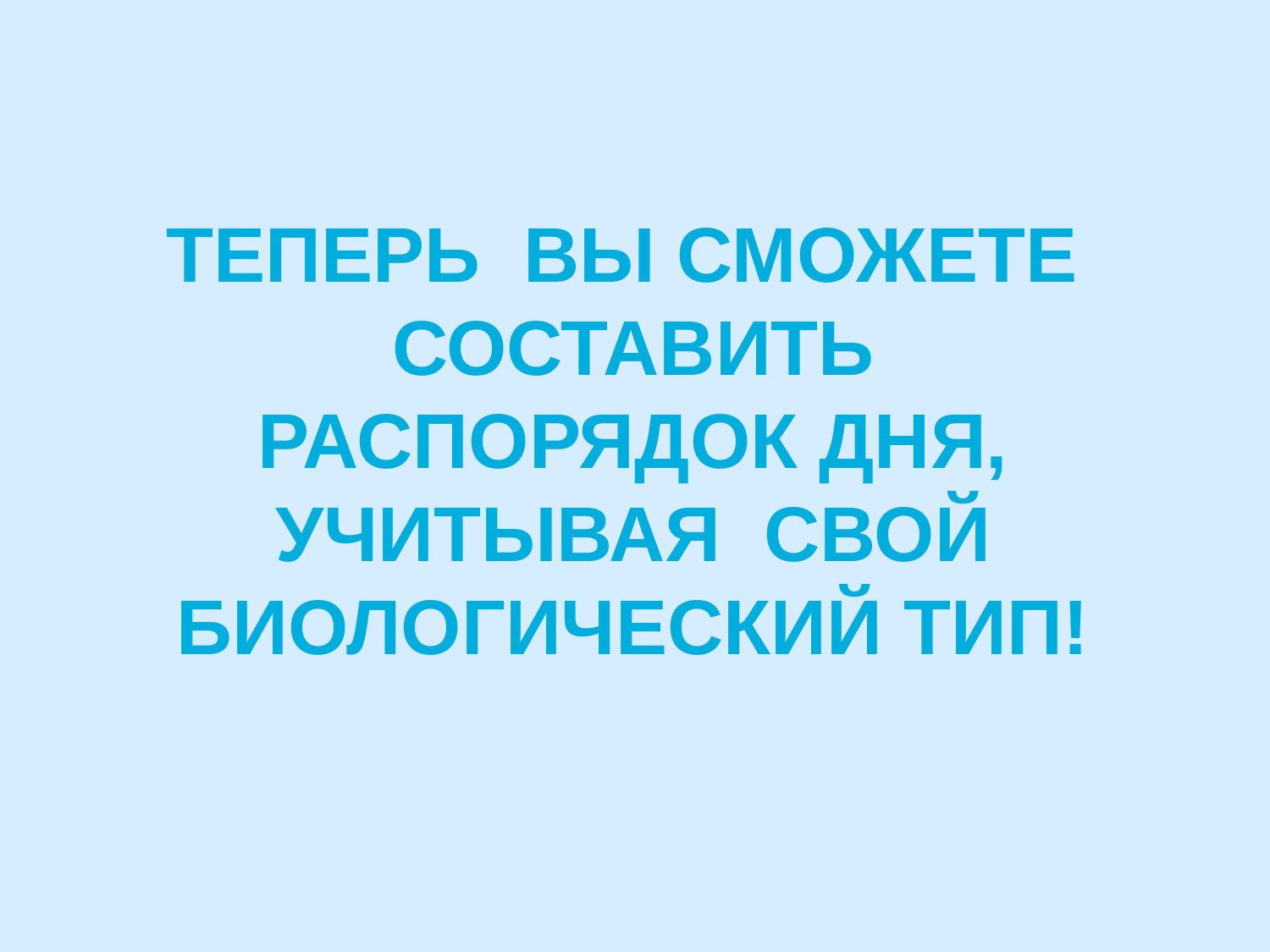

Теперь  вы сможете  составить распорядок дня, учитывая  свой биологический тип!